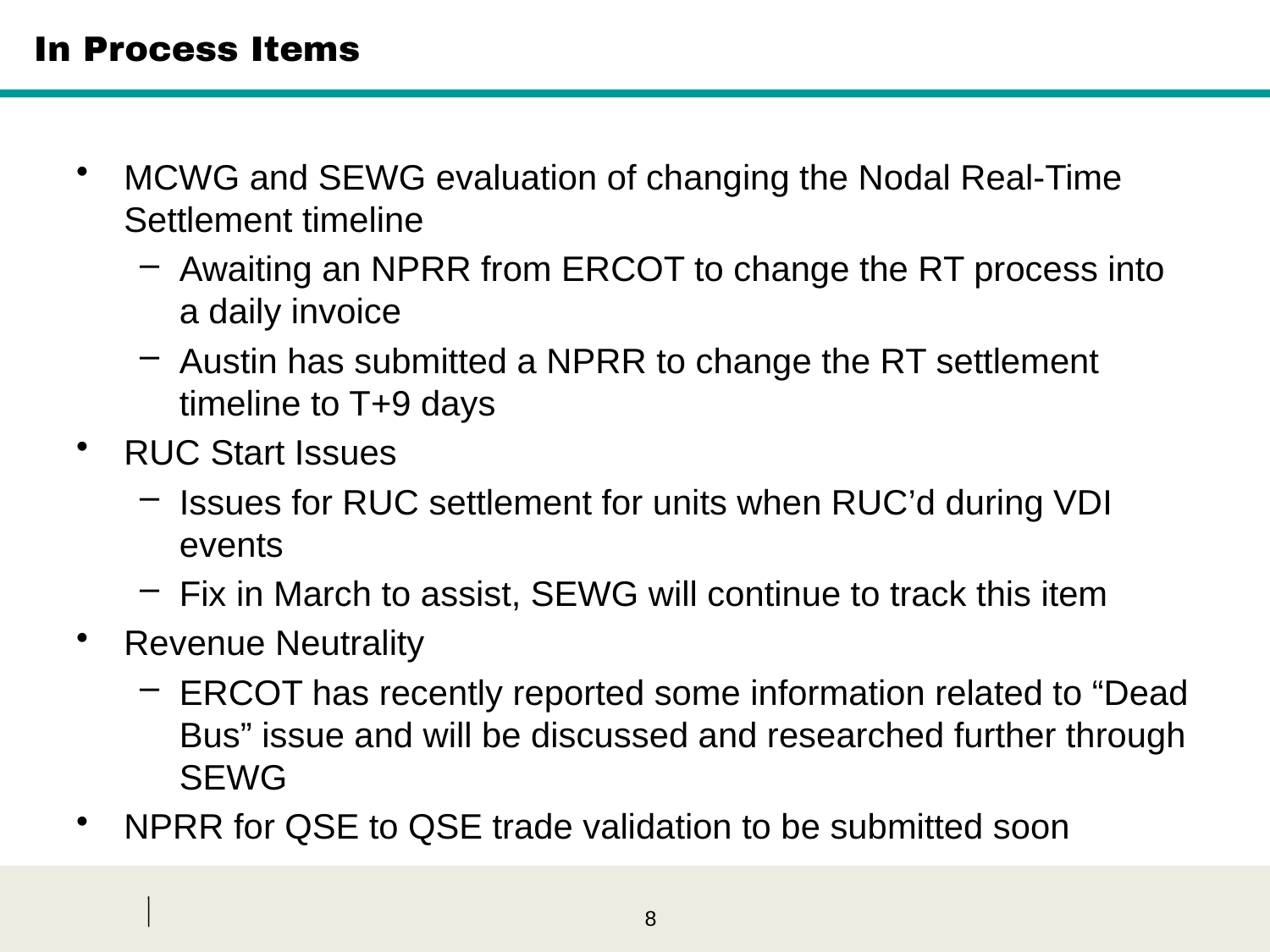

# In Process Items
MCWG and SEWG evaluation of changing the Nodal Real-Time Settlement timeline
Awaiting an NPRR from ERCOT to change the RT process into a daily invoice
Austin has submitted a NPRR to change the RT settlement timeline to T+9 days
RUC Start Issues
Issues for RUC settlement for units when RUC’d during VDI events
Fix in March to assist, SEWG will continue to track this item
Revenue Neutrality
ERCOT has recently reported some information related to “Dead Bus” issue and will be discussed and researched further through SEWG
NPRR for QSE to QSE trade validation to be submitted soon